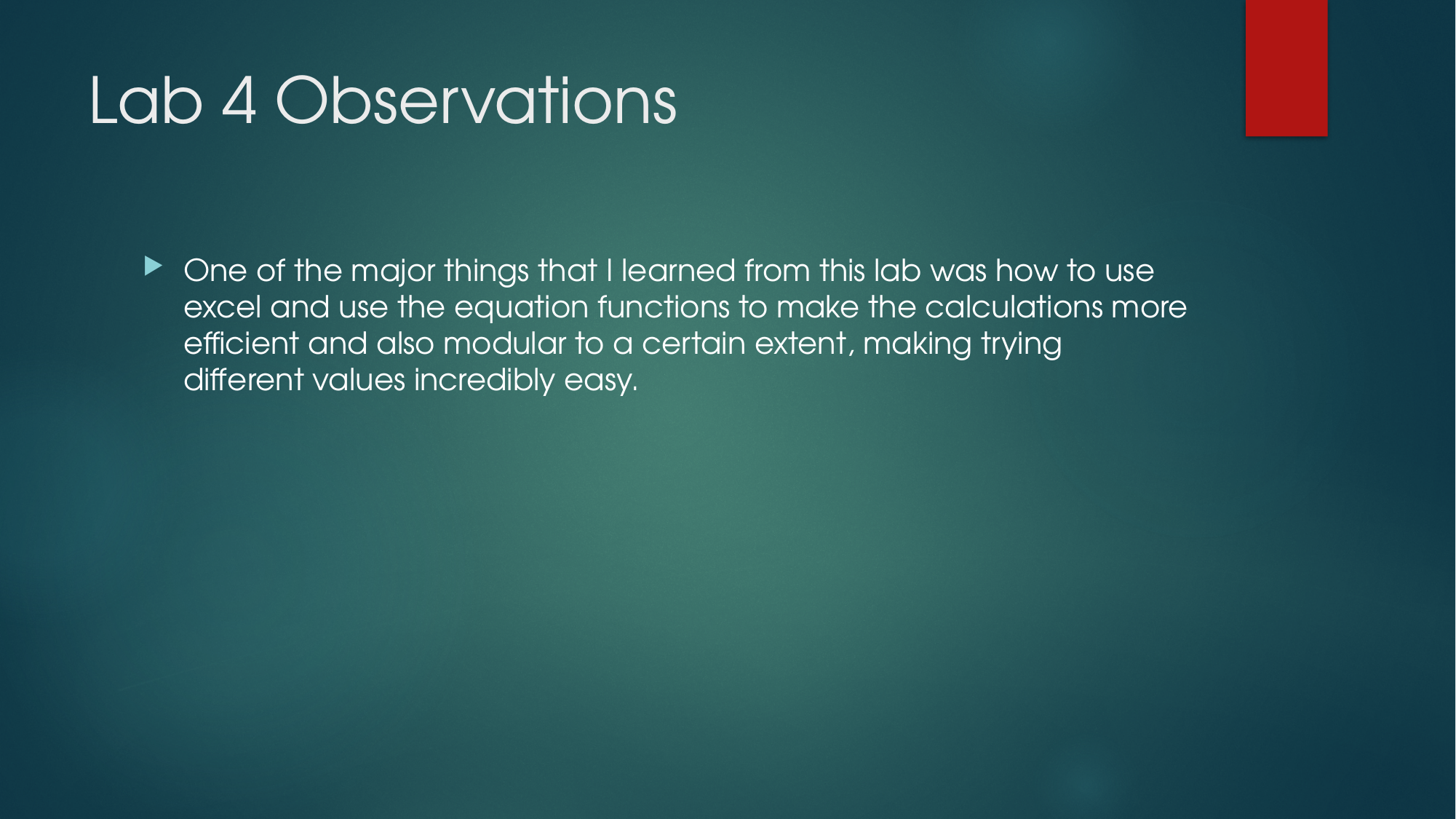

# Lab 4 Observations
One of the major things that I learned from this lab was how to use excel and use the equation functions to make the calculations more efficient and also modular to a certain extent, making trying different values incredibly easy.